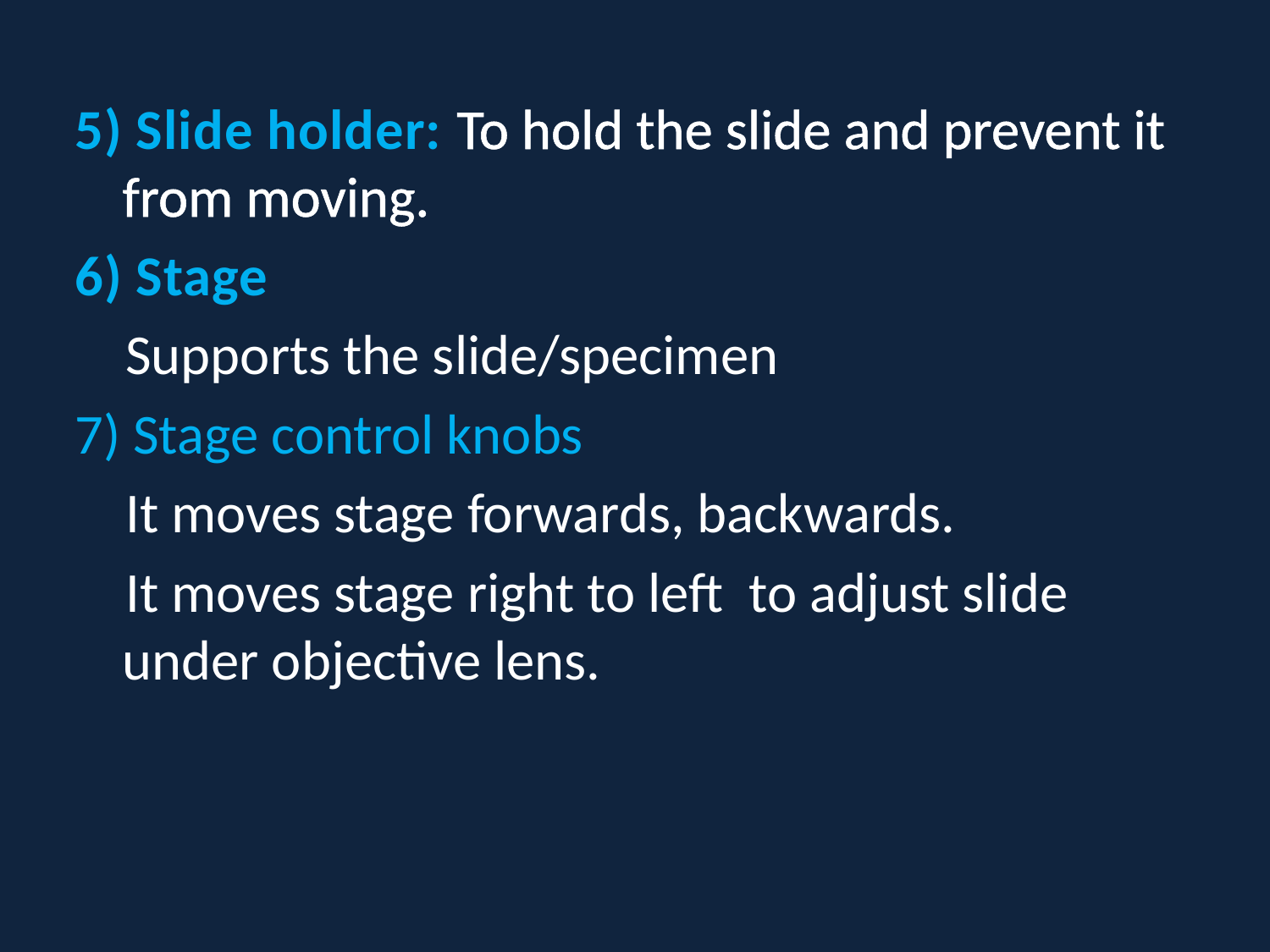

5) Slide holder: To hold the slide and prevent it from moving.
6) Stage
    Supports the slide/specimen
7) Stage control knobs
    It moves stage forwards, backwards.
    It moves stage right to left  to adjust slide under objective lens.